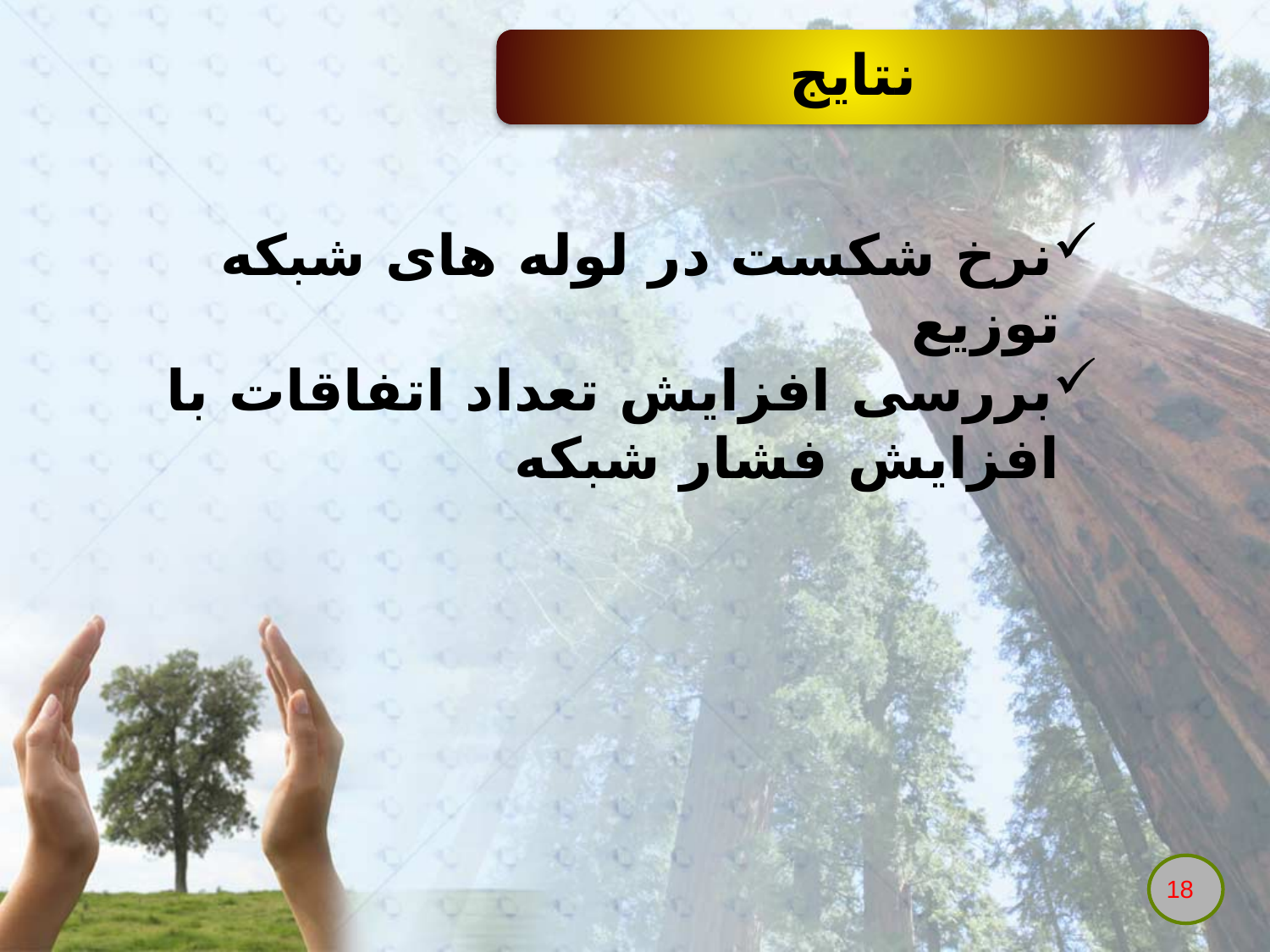

نتایج
نرخ شکست در لوله های شبکه توزیع
بررسی افزایش تعداد اتفاقات با افزایش فشار شبکه

18